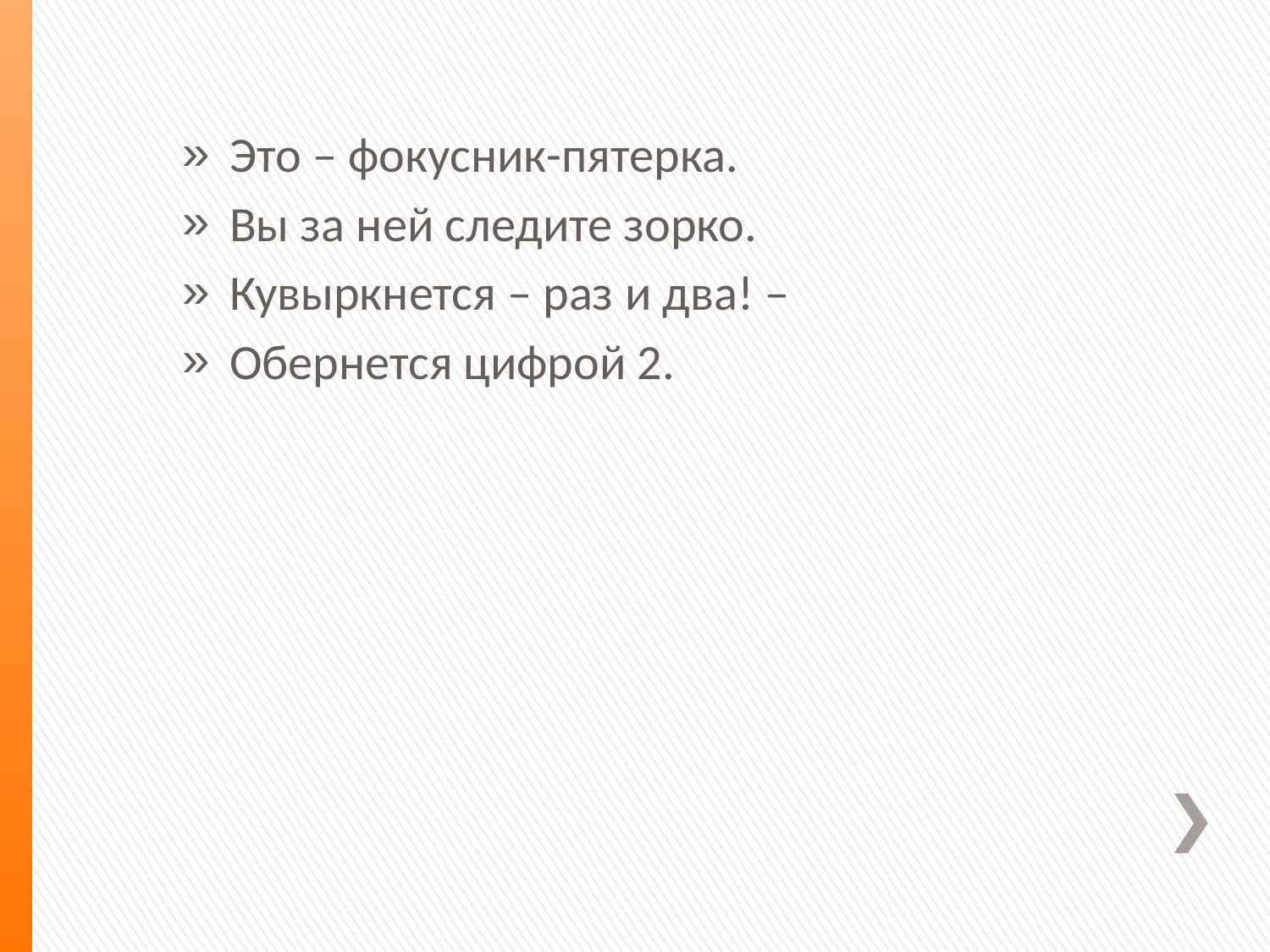

Это – фокусник-пятерка.
Вы за ней следите зорко.
Кувыркнется – раз и два! –
Обернется цифрой 2.

#